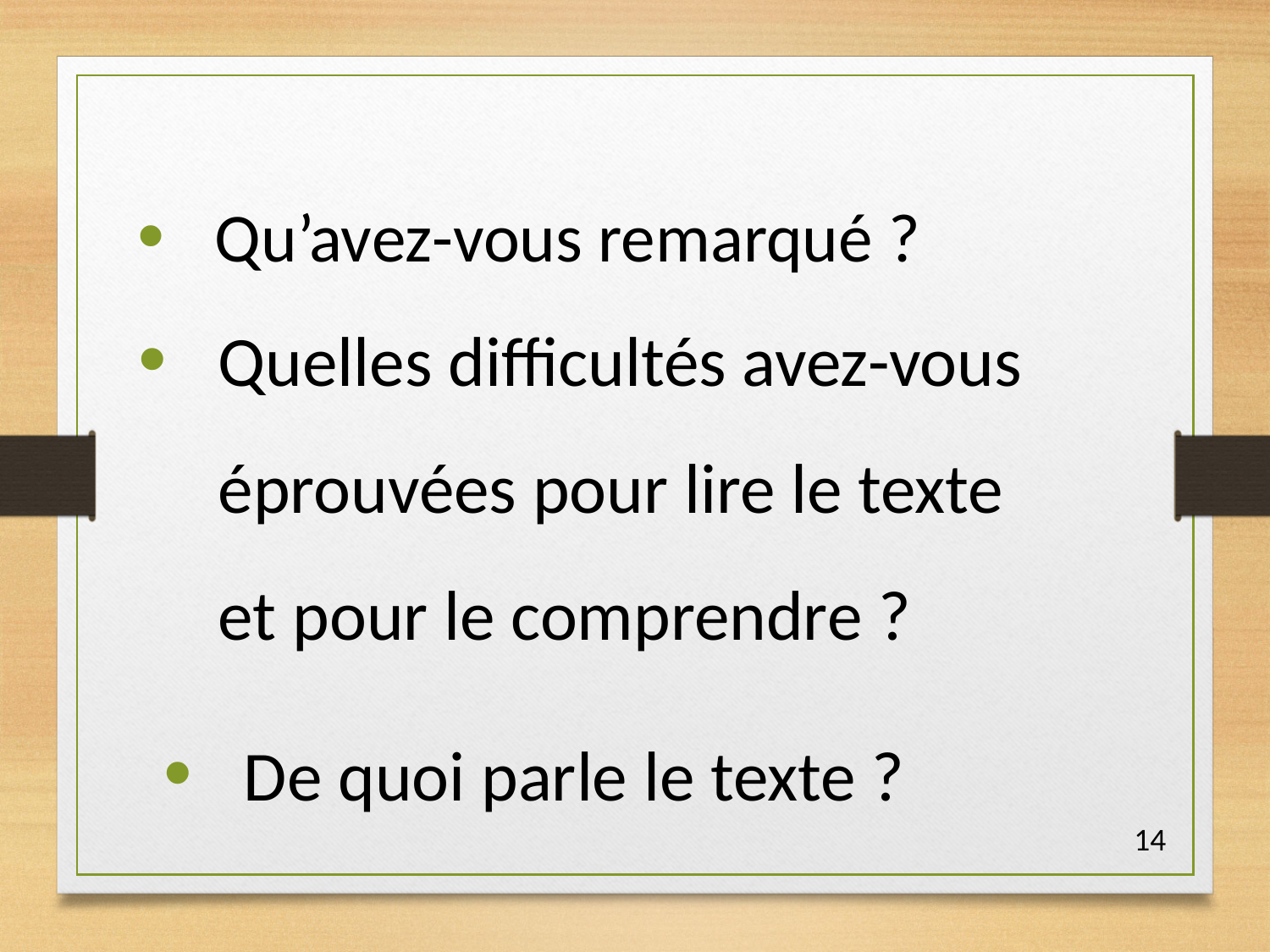

Qu’avez-vous remarqué ?
Quelles difficultés avez-vous éprouvées pour lire le texte et pour le comprendre ?
De quoi parle le texte ?
14